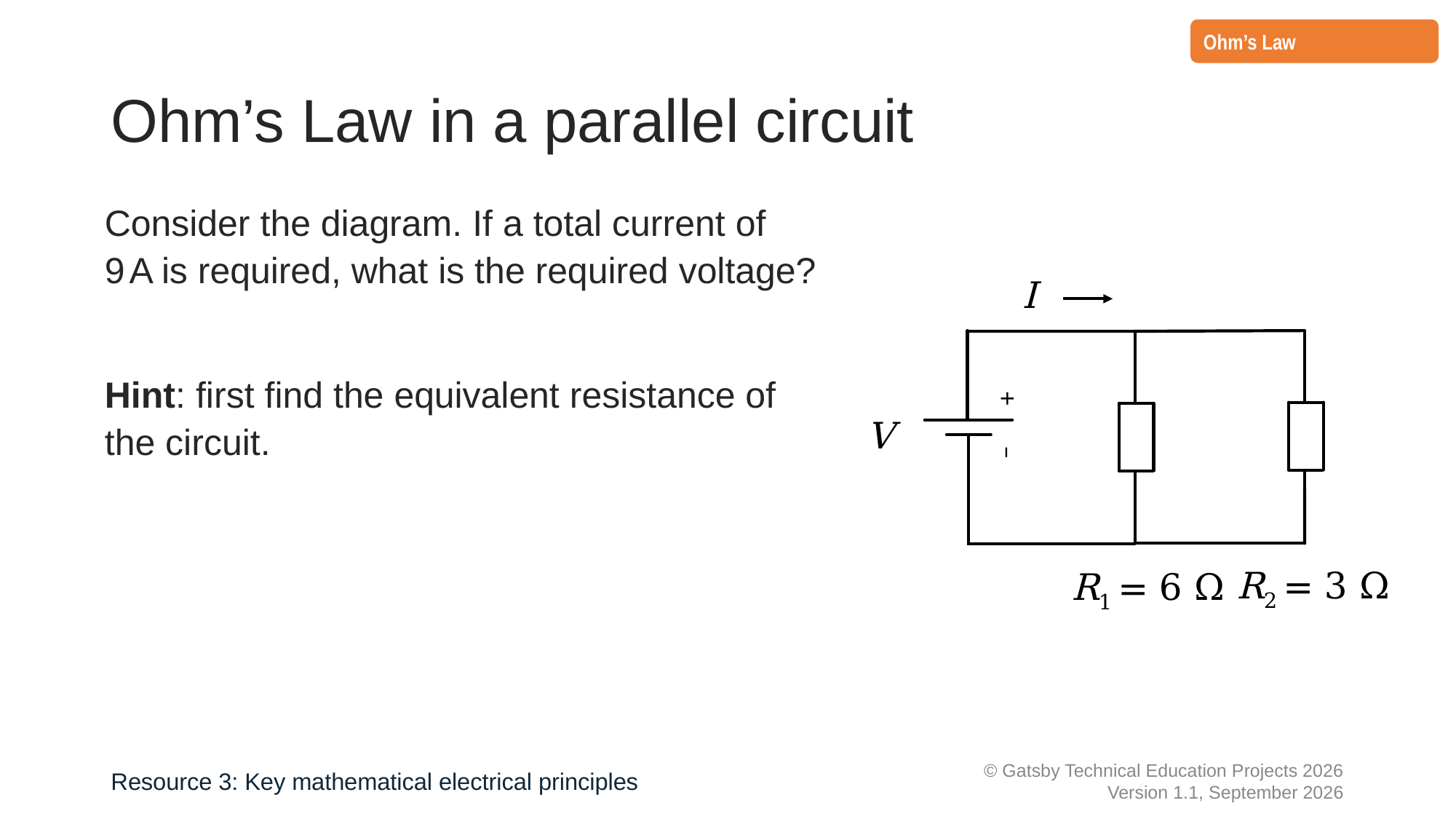

Ohm’s Law
# Ohm’s Law in a parallel circuit
Consider the diagram. If a total current of
9 A is required, what is the required voltage?

Hint: first find the equivalent resistance of the circuit.
I
+
–
V
R2 = 3 Ω
R1 = 6 Ω
Resource 3: Key mathematical electrical principles